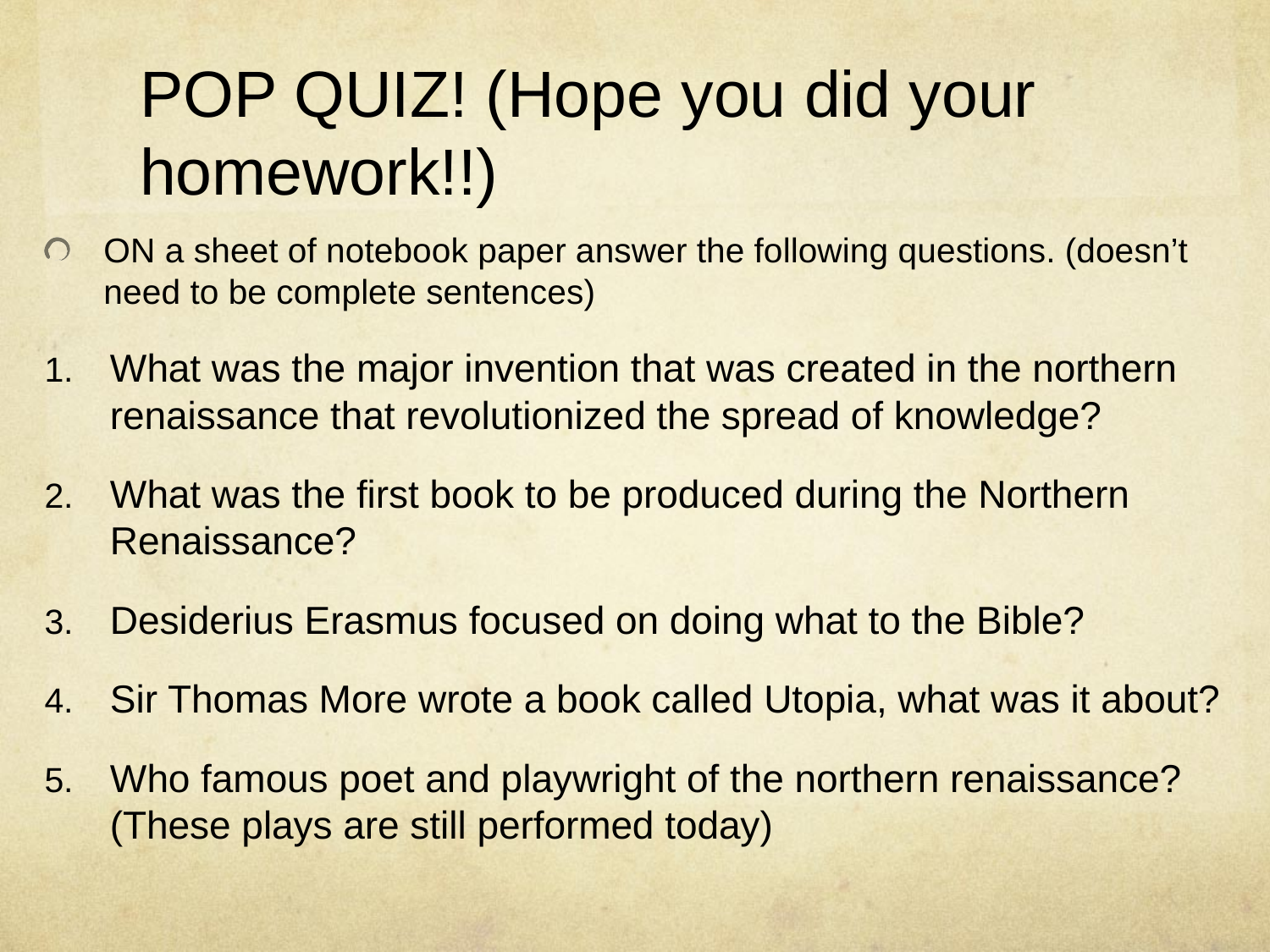

# POP QUIZ! (Hope you did your homework!!)
ON a sheet of notebook paper answer the following questions. (doesn’t need to be complete sentences)
What was the major invention that was created in the northern renaissance that revolutionized the spread of knowledge?
What was the first book to be produced during the Northern Renaissance?
Desiderius Erasmus focused on doing what to the Bible?
Sir Thomas More wrote a book called Utopia, what was it about?
Who famous poet and playwright of the northern renaissance? (These plays are still performed today)